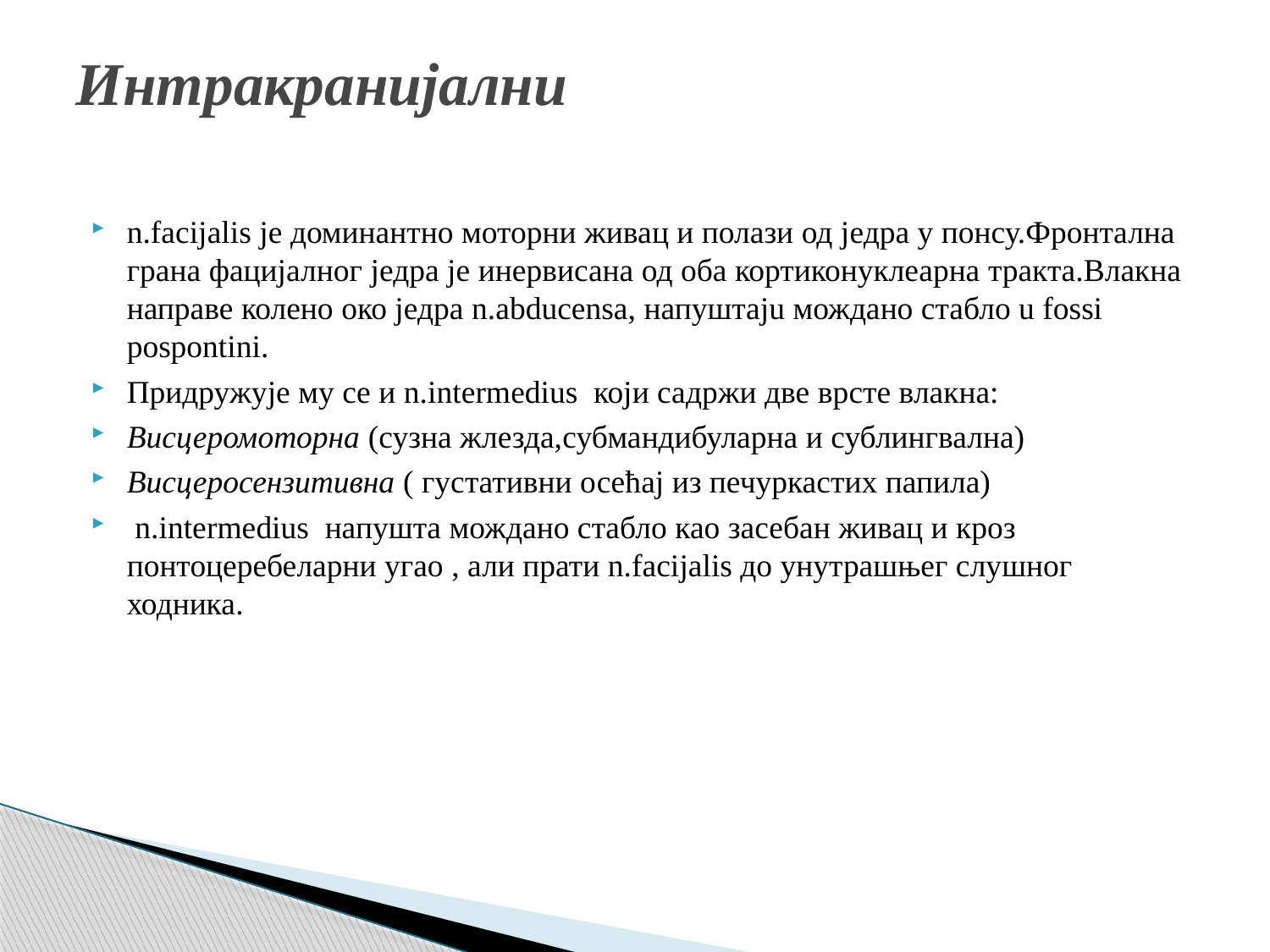

# Интракранијални
n.facijalis је доминантно моторни живац и полази од једра у понсу.Фронтална грана фацијалног једра је инервисана од оба кортиконуклеарна тракта.Влакна направе колено око једра n.abducensa, напуштаju мождано стабло u fossi pospontini.
Придружује му се и n.intermedius  који садржи две врсте влакна:
Висцеромоторна (сузна жлезда,субмандибуларна и сублингвална)
Висцеросензитивна ( густативни осећај из печуркастих папила)
 n.intermedius  напушта мождано стабло као засебан живац и кроз понтоцеребеларни угао , али прати n.facijalis до унутрашњег слушног ходника.